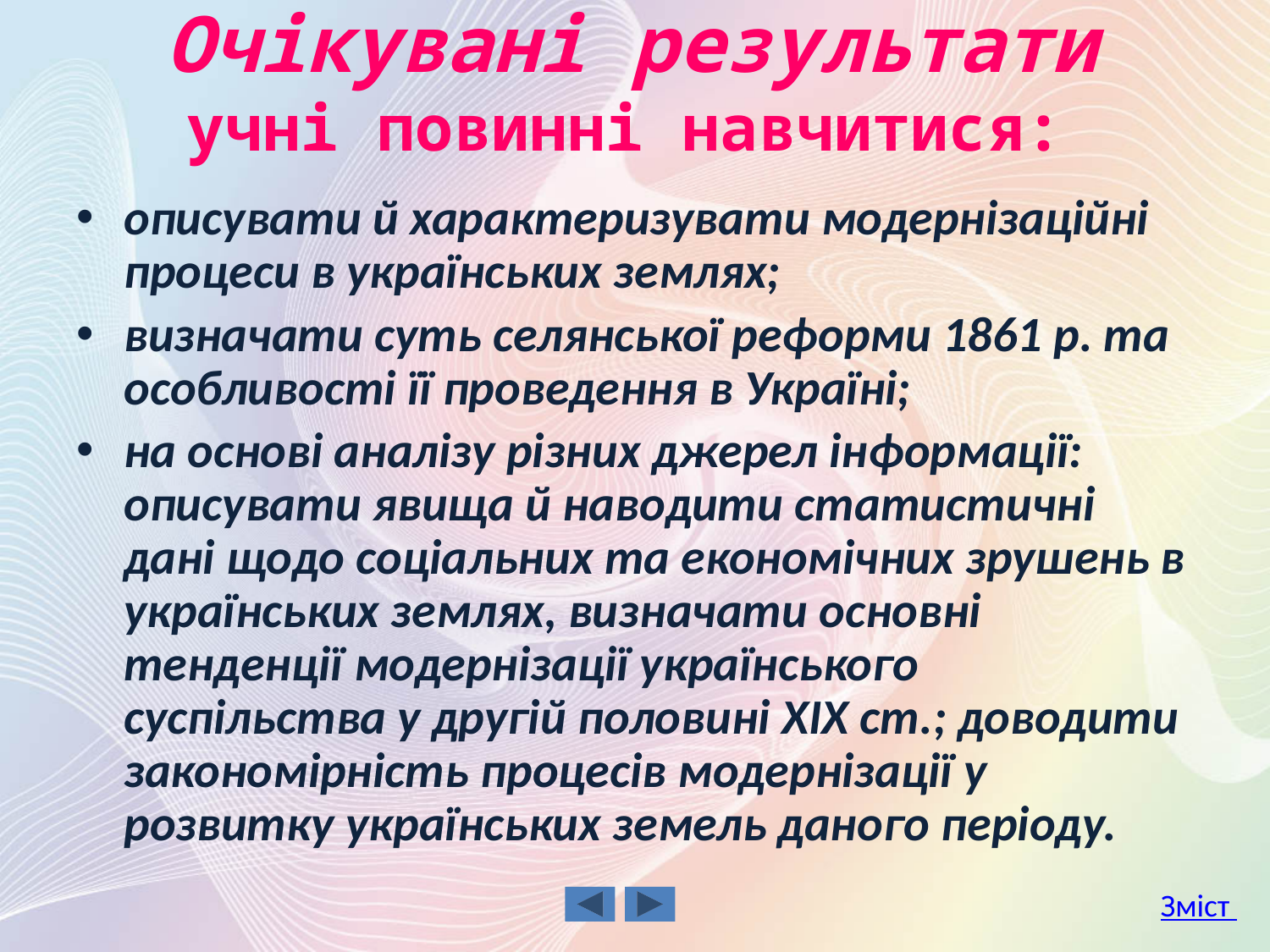

# Очікувані результати учні повинні навчитися:
описувати й характеризувати модернізаційні процеси в українських землях;
визначати суть селянської реформи 1861 р. та особливості її проведення в Україні;
на основі аналізу різних джерел інформації: описувати явища й наводити статистичні дані щодо соціальних та економічних зрушень в українських землях, визначати основні тенденції модернізації українського суспільства у другій половині XIX ст.; доводити закономірність процесів модернізації у розвитку українських земель даного періоду.

Зміст